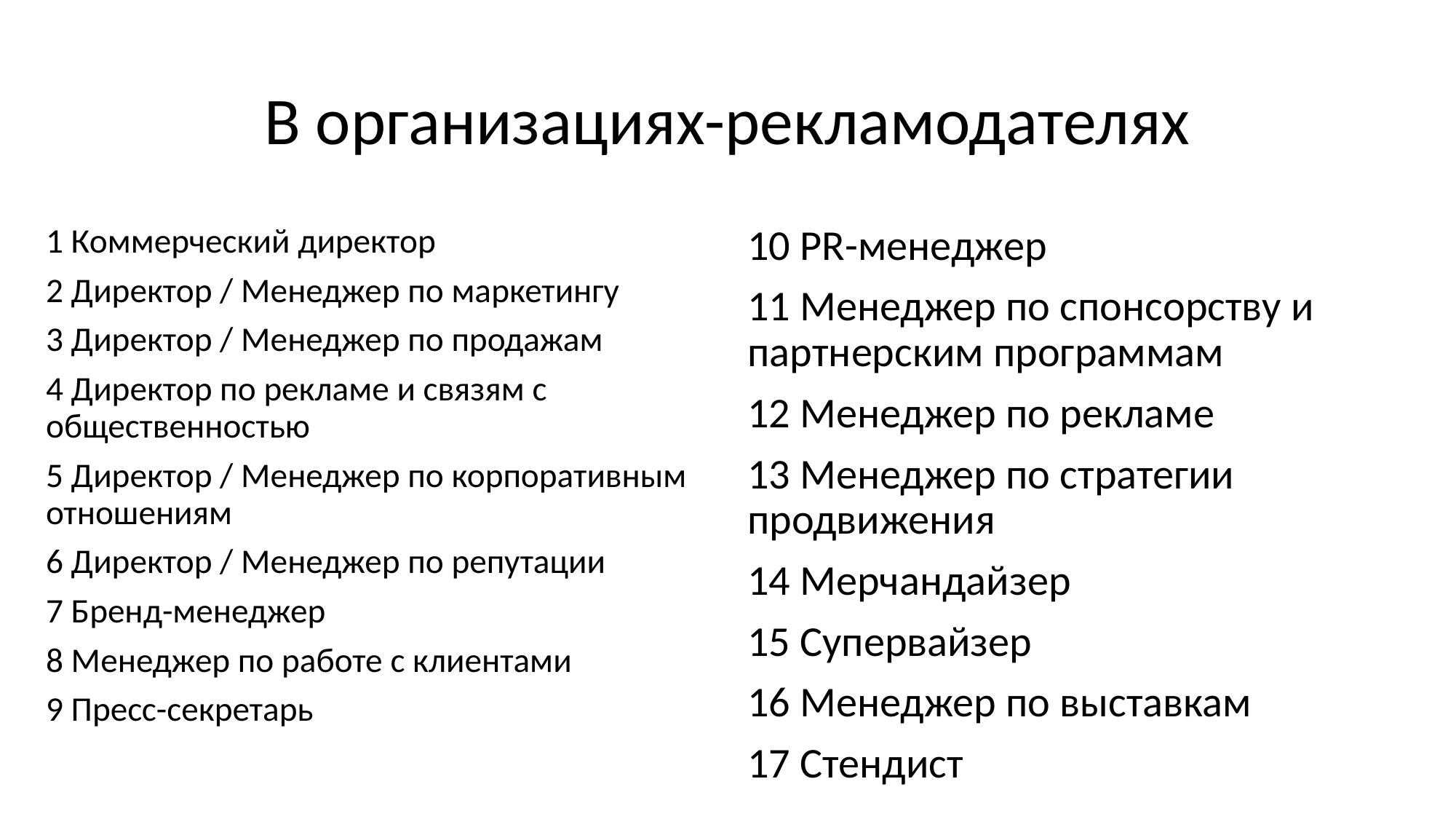

# В организациях-рекламодателях
10 PR-менеджер
11 Менеджер по спонсорству и партнерским программам
12 Менеджер по рекламе
13 Менеджер по стратегии продвижения
14 Мерчандайзер
15 Супервайзер
16 Менеджер по выставкам
17 Стендист

1 Коммерческий директор
2 Директор / Менеджер по маркетингу
3 Директор / Менеджер по продажам
4 Директор по рекламе и связям с общественностью
5 Директор / Менеджер по корпоративным отношениям
6 Директор / Менеджер по репутации
7 Бренд-менеджер
8 Менеджер по работе с клиентами
9 Пресс-секретарь